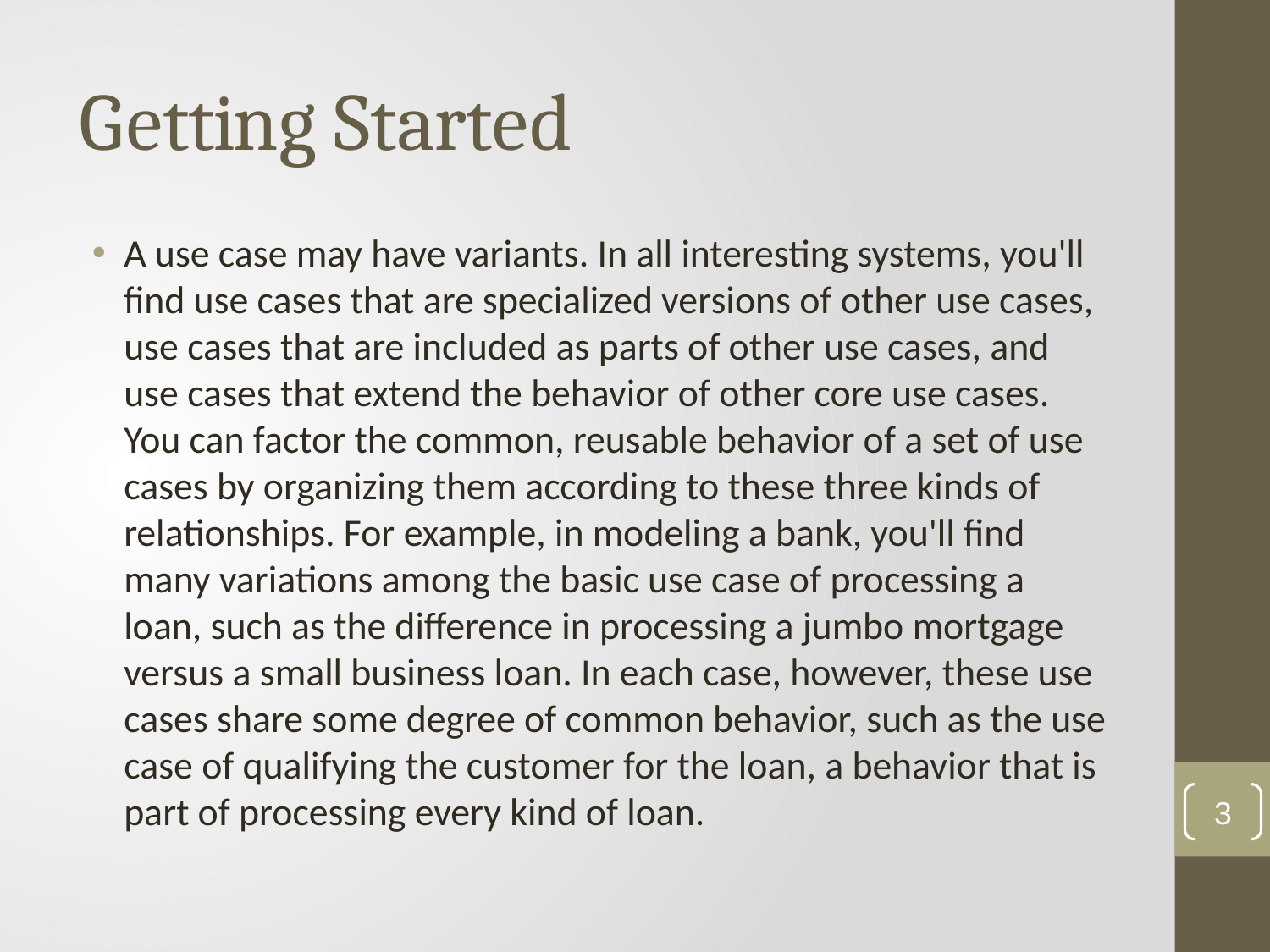

# Getting Started
A use case may have variants. In all interesting systems, you'll find use cases that are specialized versions of other use cases, use cases that are included as parts of other use cases, and use cases that extend the behavior of other core use cases. You can factor the common, reusable behavior of a set of use cases by organizing them according to these three kinds of relationships. For example, in modeling a bank, you'll find many variations among the basic use case of processing a loan, such as the difference in processing a jumbo mortgage versus a small business loan. In each case, however, these use cases share some degree of common behavior, such as the use case of qualifying the customer for the loan, a behavior that is part of processing every kind of loan.
3